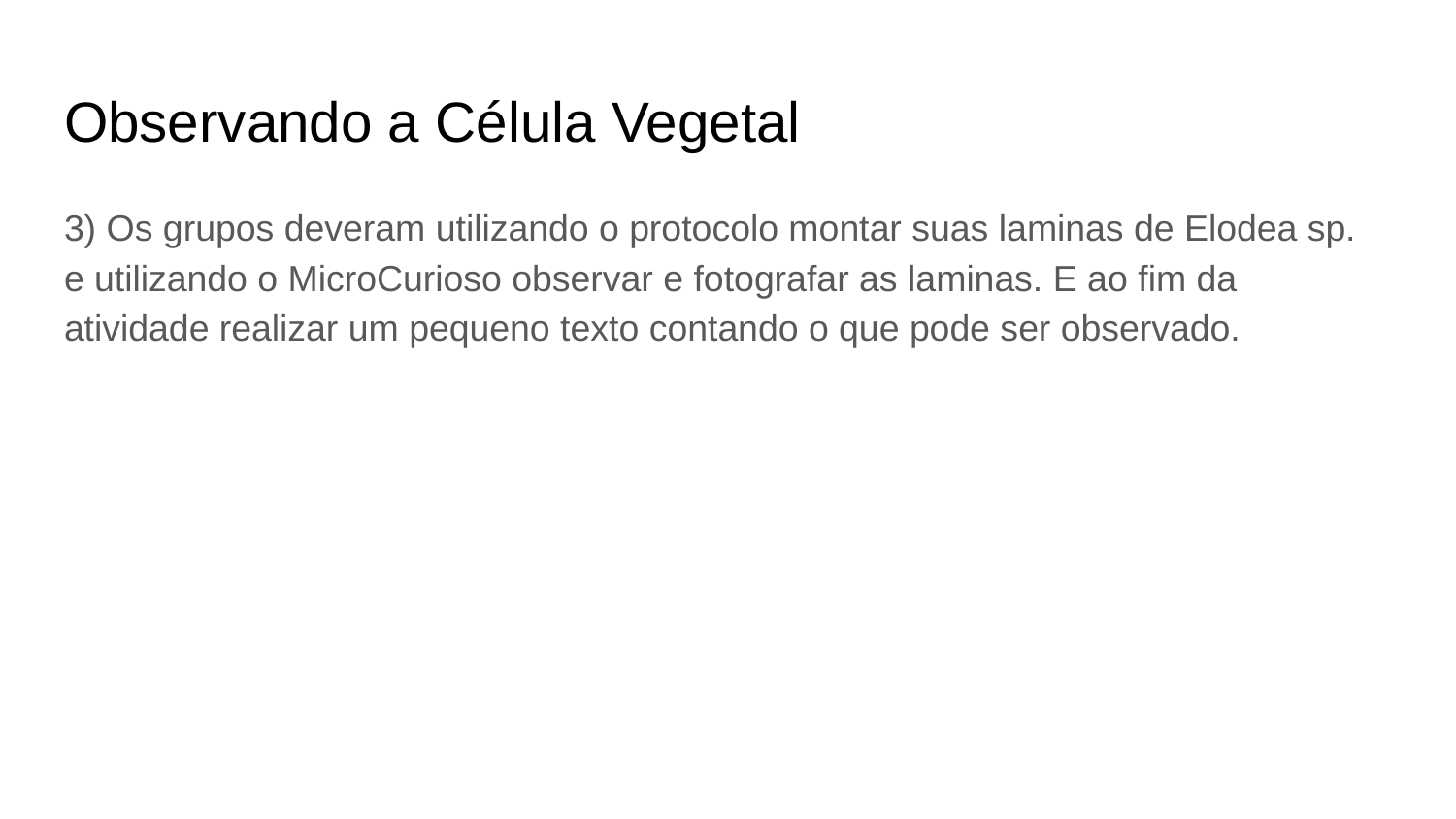

# Observando a Célula Vegetal
3) Os grupos deveram utilizando o protocolo montar suas laminas de Elodea sp.  e utilizando o MicroCurioso observar e fotografar as laminas. E ao fim da atividade realizar um pequeno texto contando o que pode ser observado.